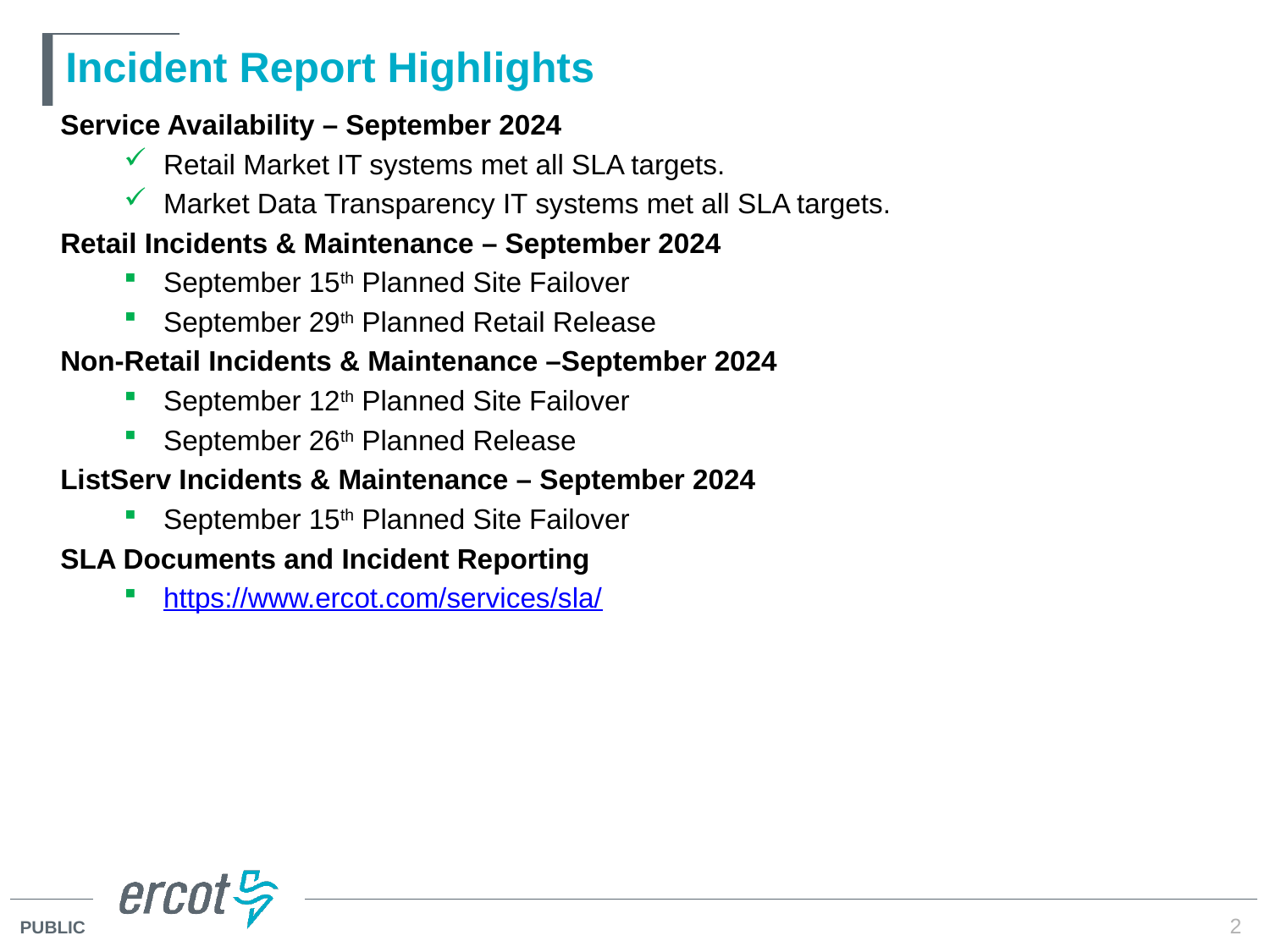

# Incident Report Highlights
Service Availability – September 2024
Retail Market IT systems met all SLA targets.
Market Data Transparency IT systems met all SLA targets.
Retail Incidents & Maintenance – September 2024
September 15th Planned Site Failover
September 29th Planned Retail Release
Non-Retail Incidents & Maintenance –September 2024
September 12th Planned Site Failover
September 26th Planned Release
ListServ Incidents & Maintenance – September 2024
September 15th Planned Site Failover
SLA Documents and Incident Reporting
https://www.ercot.com/services/sla/

2